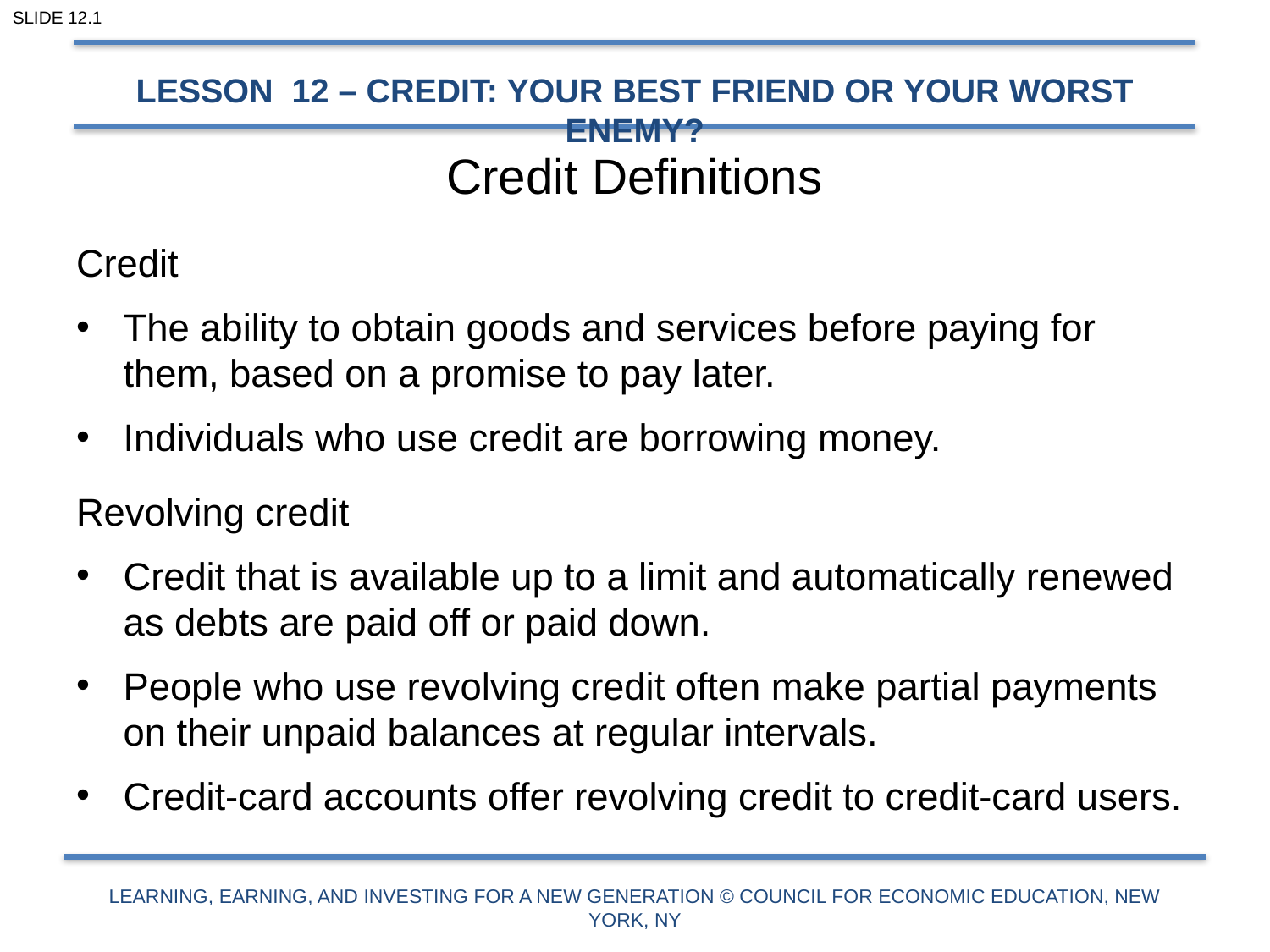

Slide 12.1
Lesson  12 – Credit: Your Best Friend or Your Worst Enemy?
# Credit Definitions
Credit
The ability to obtain goods and services before paying for them, based on a promise to pay later.
Individuals who use credit are borrowing money.
Revolving credit
Credit that is available up to a limit and automatically renewed as debts are paid off or paid down.
People who use revolving credit often make partial payments on their unpaid balances at regular intervals.
Credit-card accounts offer revolving credit to credit-card users.